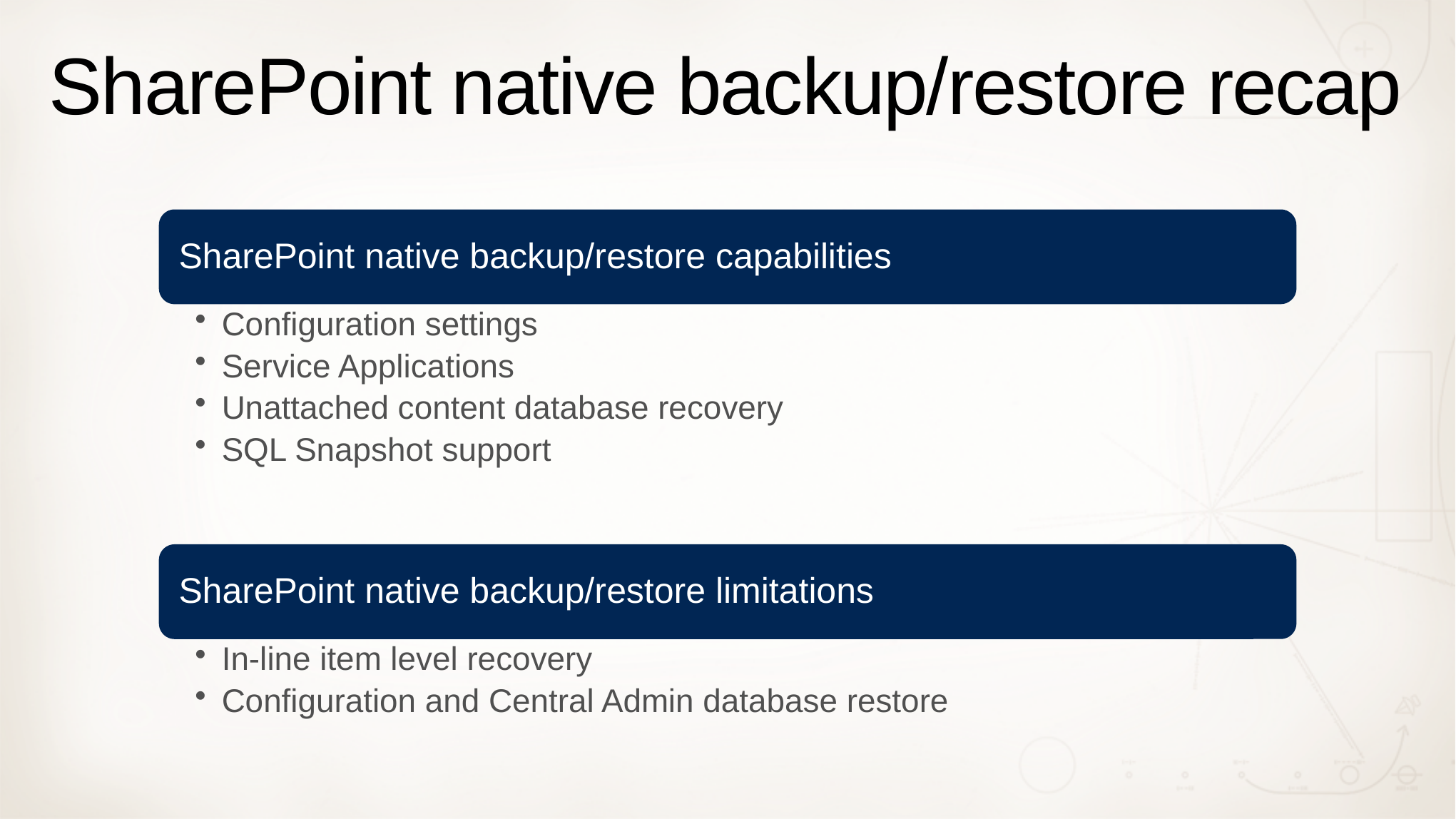

# SharePoint native backup/restore recap
SharePoint native backup/restore capabilities
Configuration settings
Service Applications
Unattached content database recovery
SQL Snapshot support

SharePoint native backup/restore limitations
In-line item level recovery
Configuration and Central Admin database restore